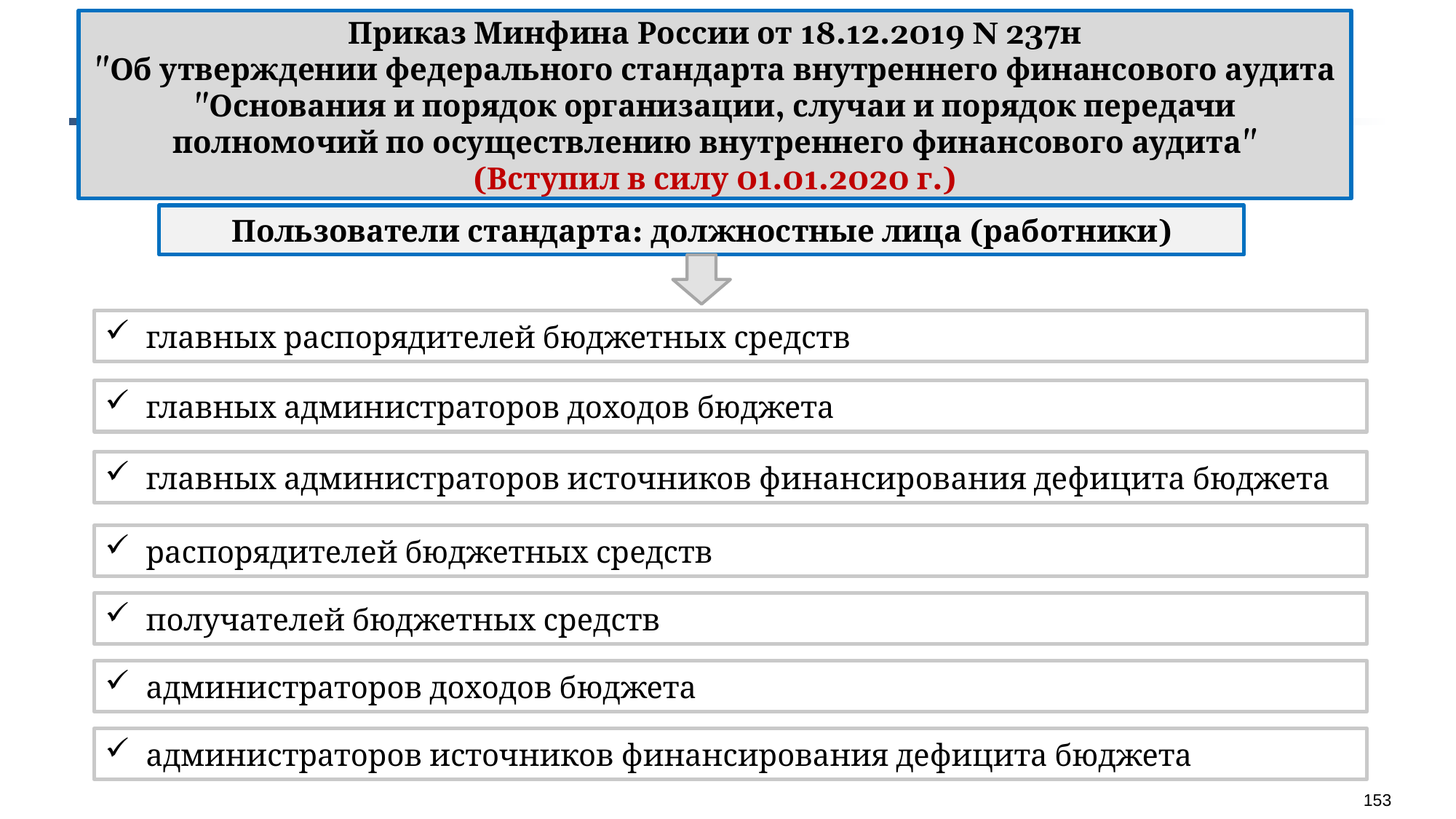

Приказ Минфина России от 18.12.2019 N 237н
"Об утверждении федерального стандарта внутреннего финансового аудита "Основания и порядок организации, случаи и порядок передачи полномочий по осуществлению внутреннего финансового аудита"
(Вступил в силу 01.01.2020 г.)
Пользователи стандарта: должностные лица (работники)

главных распорядителей бюджетных средств
главных администраторов доходов бюджета
главных администраторов источников финансирования дефицита бюджета
распорядителей бюджетных средств
получателей бюджетных средств
администраторов доходов бюджета
администраторов источников финансирования дефицита бюджета